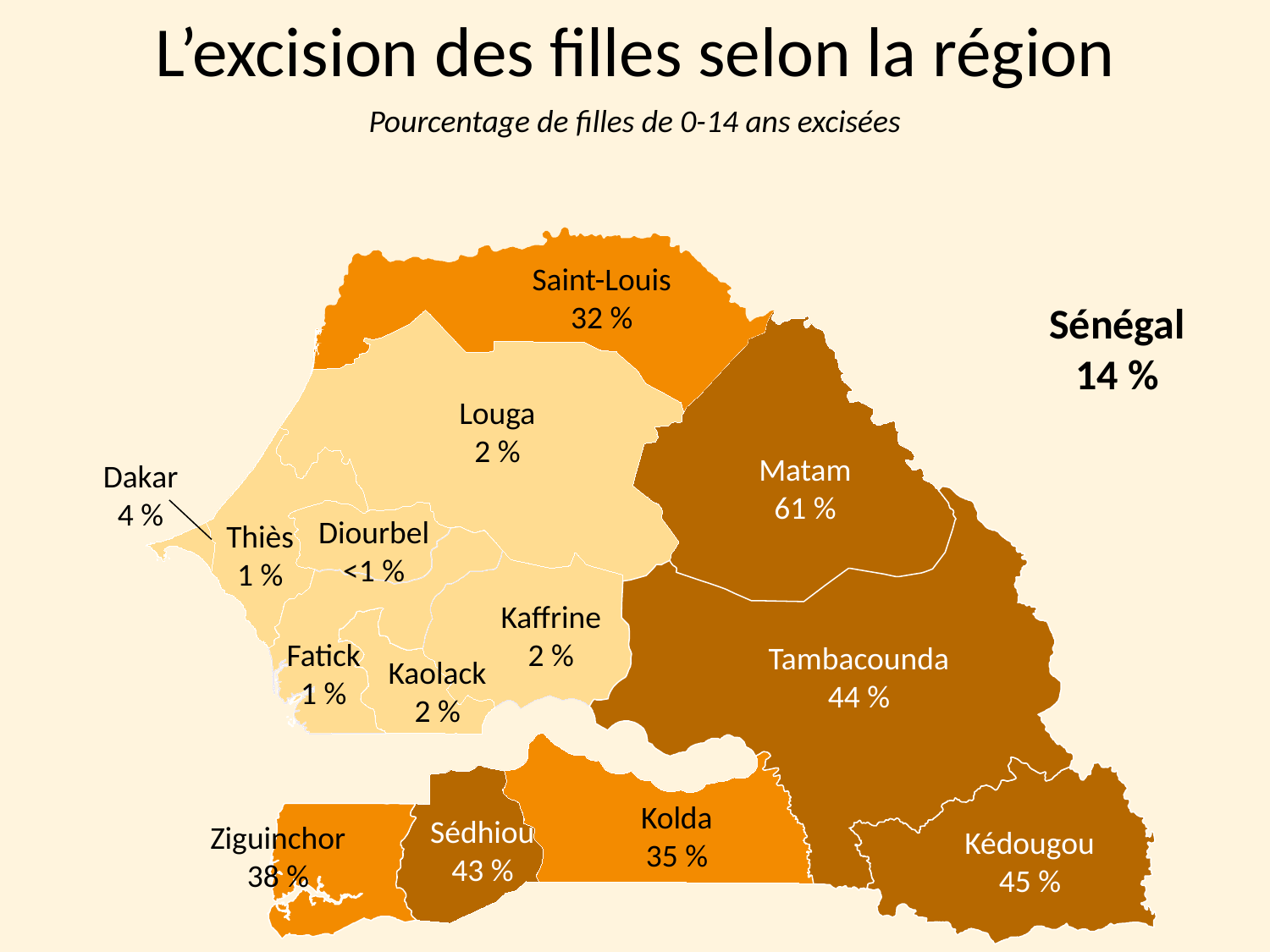

L’excision des filles selon la région
Pourcentage de filles de 0-14 ans excisées

Saint-Louis
32 %
Sénégal
14 %
Louga
2 %
Matam
61 %
Dakar
4 %
Diourbel
<1 %
Thiès
1 %
Kaffrine
2 %
Fatick
1 %
Tambacounda44 %
Kaolack
2 %
Kolda
35 %
Sédhiou
43 %
Ziguinchor
38 %
Kédougou
45 %